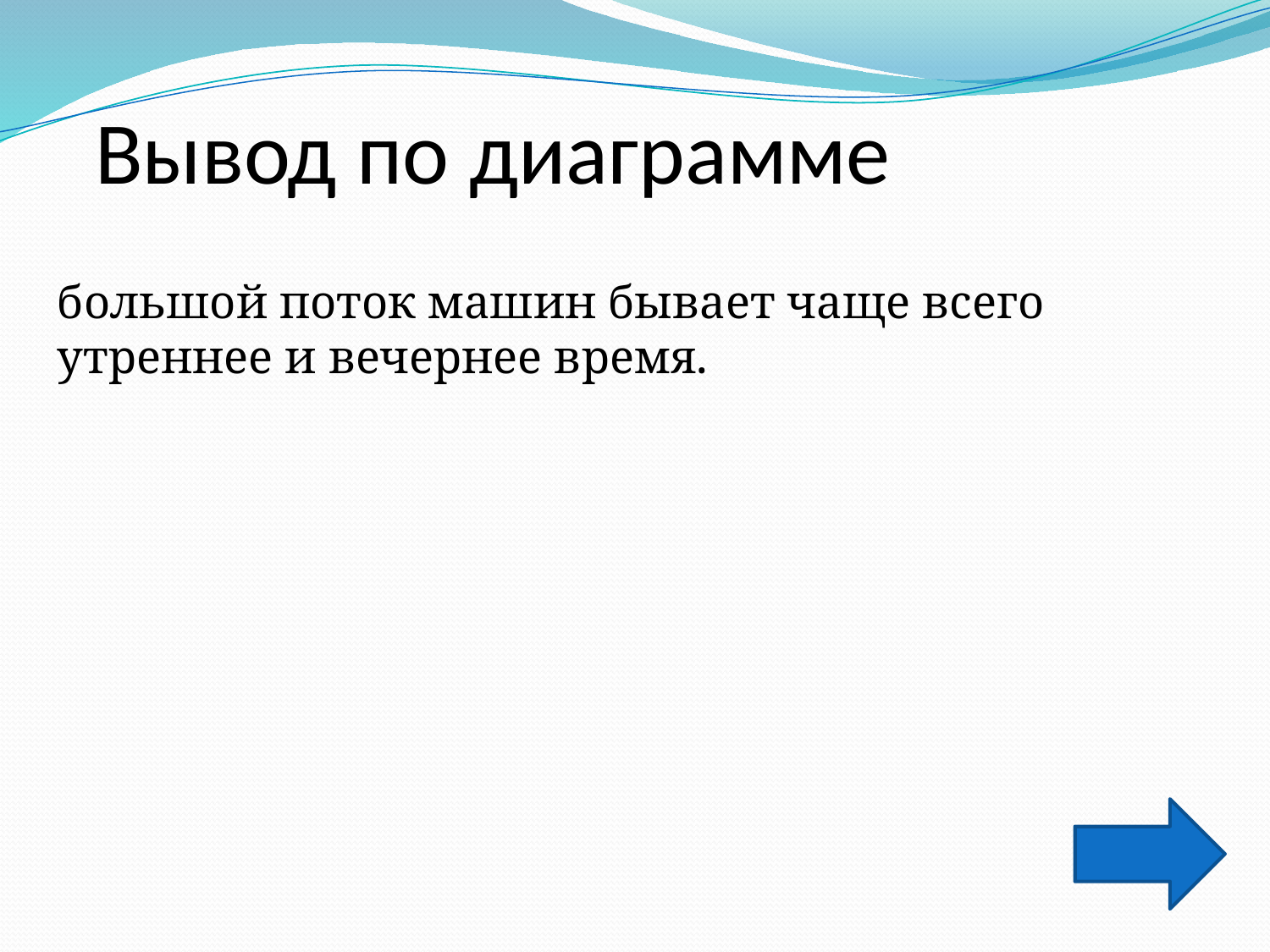

# Вывод по диаграмме
большой поток машин бывает чаще всего утреннее и вечернее время.